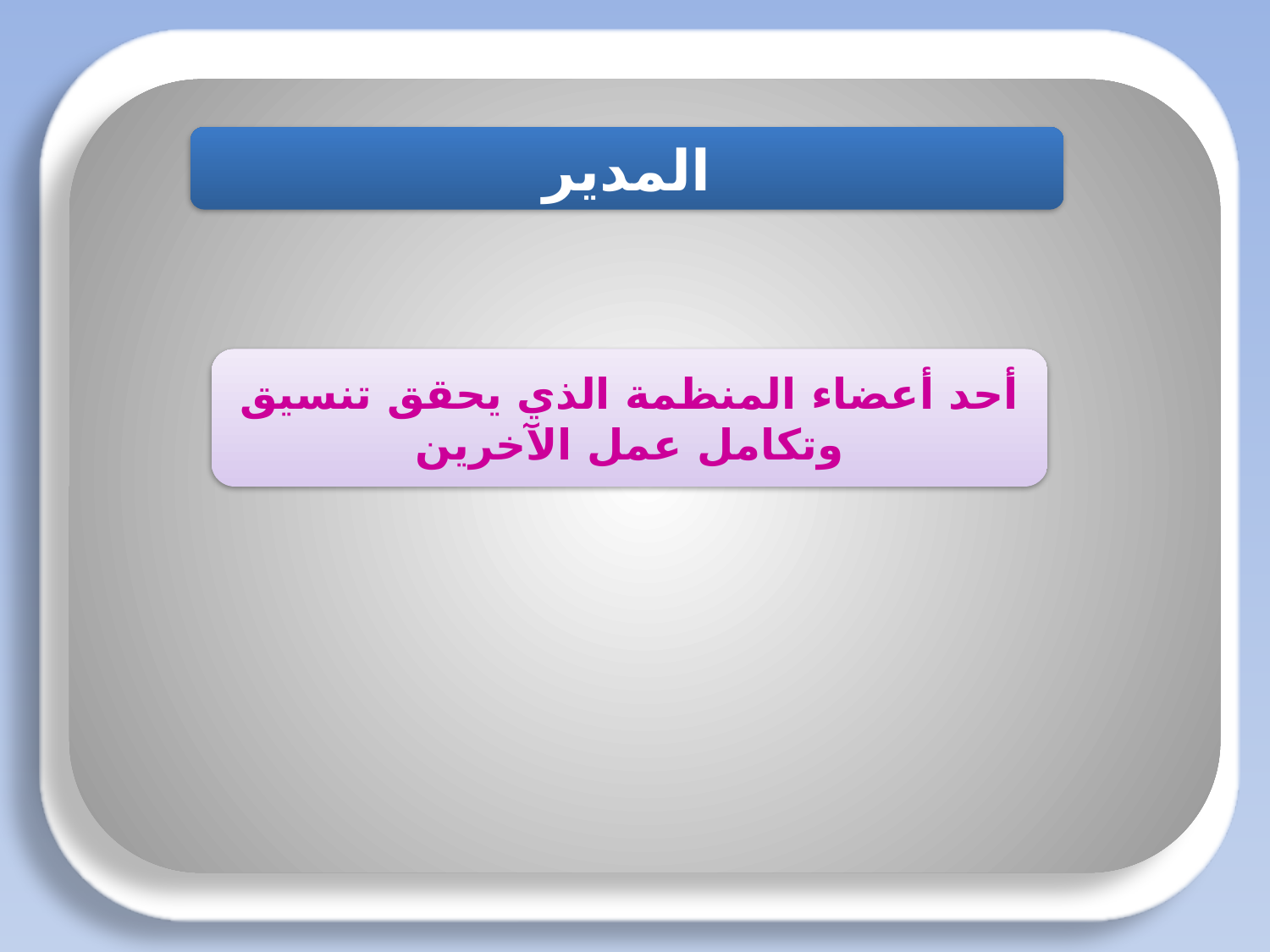

المدير
#
أحد أعضاء المنظمة الذي يحقق تنسيق وتكامل عمل الآخرين

اعداد / أ. غادة الرشيد